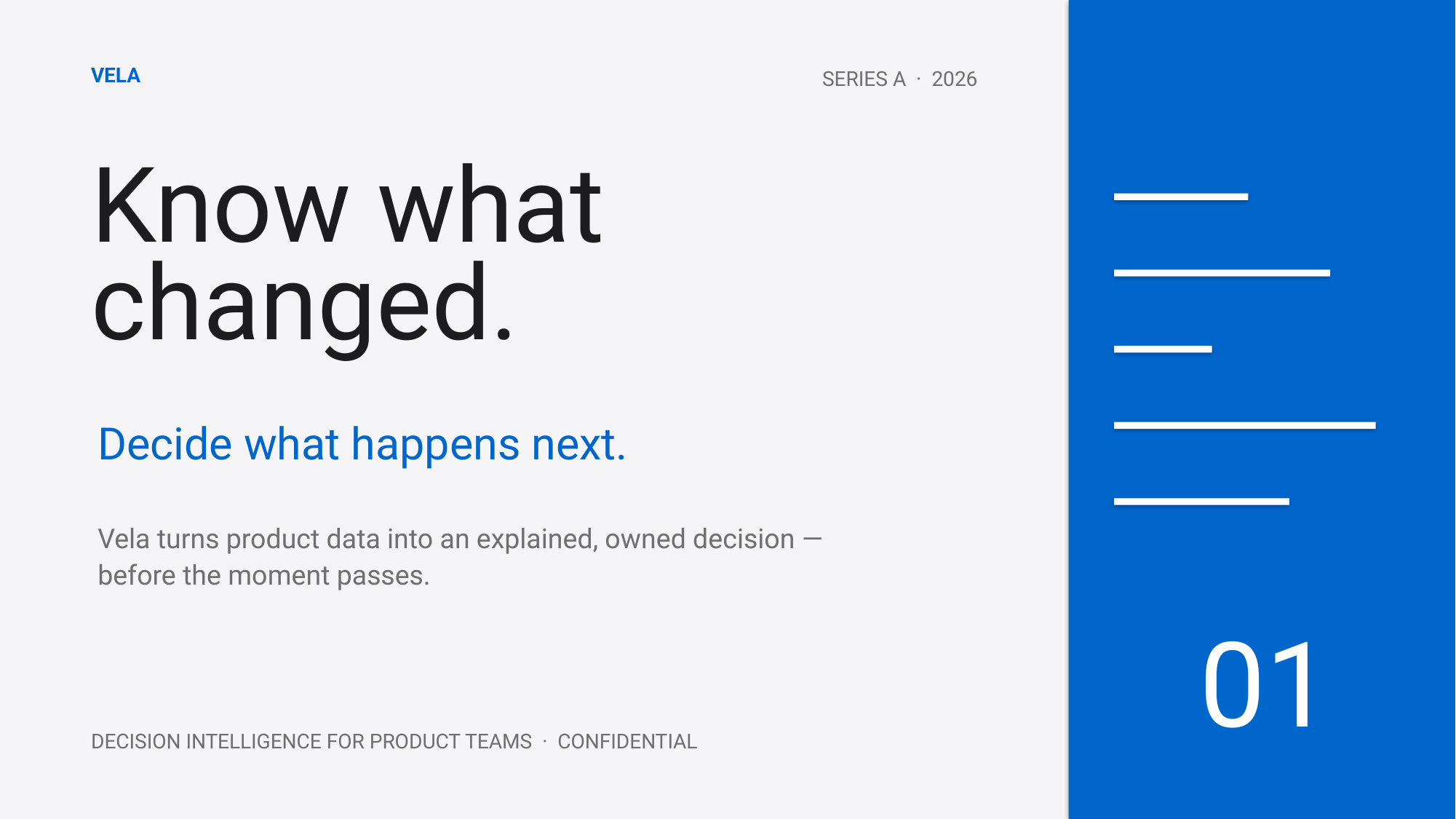

VELA
SERIES A  ·  2026
Know what
changed.

Decide what happens next.

Vela turns product data into an explained, owned decision —
before the moment passes.
01
DECISION INTELLIGENCE FOR PRODUCT TEAMS  ·  CONFIDENTIAL